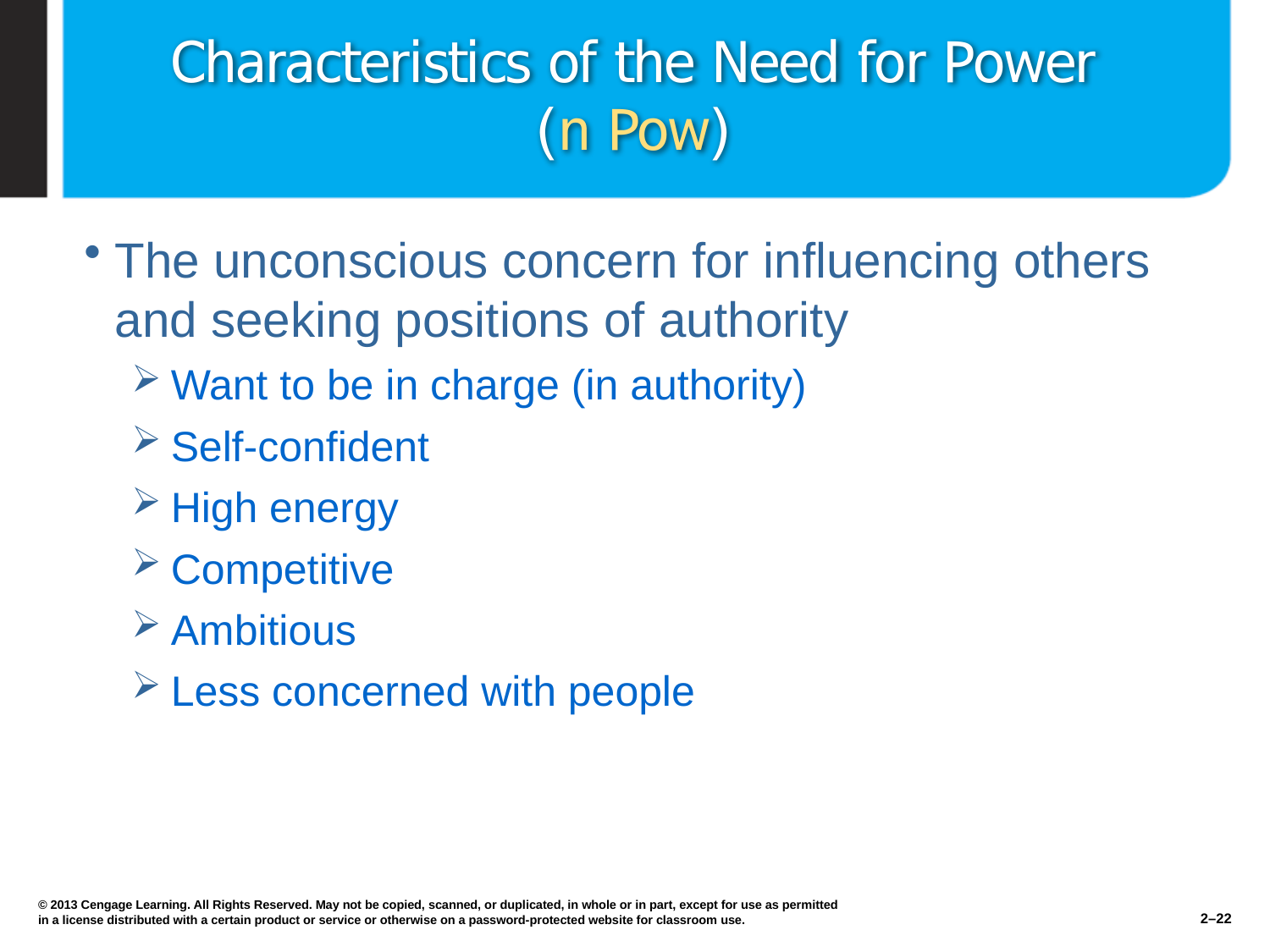

# Characteristics of the Need for Power (n Pow)
The unconscious concern for influencing others and seeking positions of authority
Want to be in charge (in authority)
Self-confident
High energy
Competitive
Ambitious
Less concerned with people
© 2013 Cengage Learning. All Rights Reserved. May not be copied, scanned, or duplicated, in whole or in part, except for use as permitted in a license distributed with a certain product or service or otherwise on a password-protected website for classroom use.
2–22